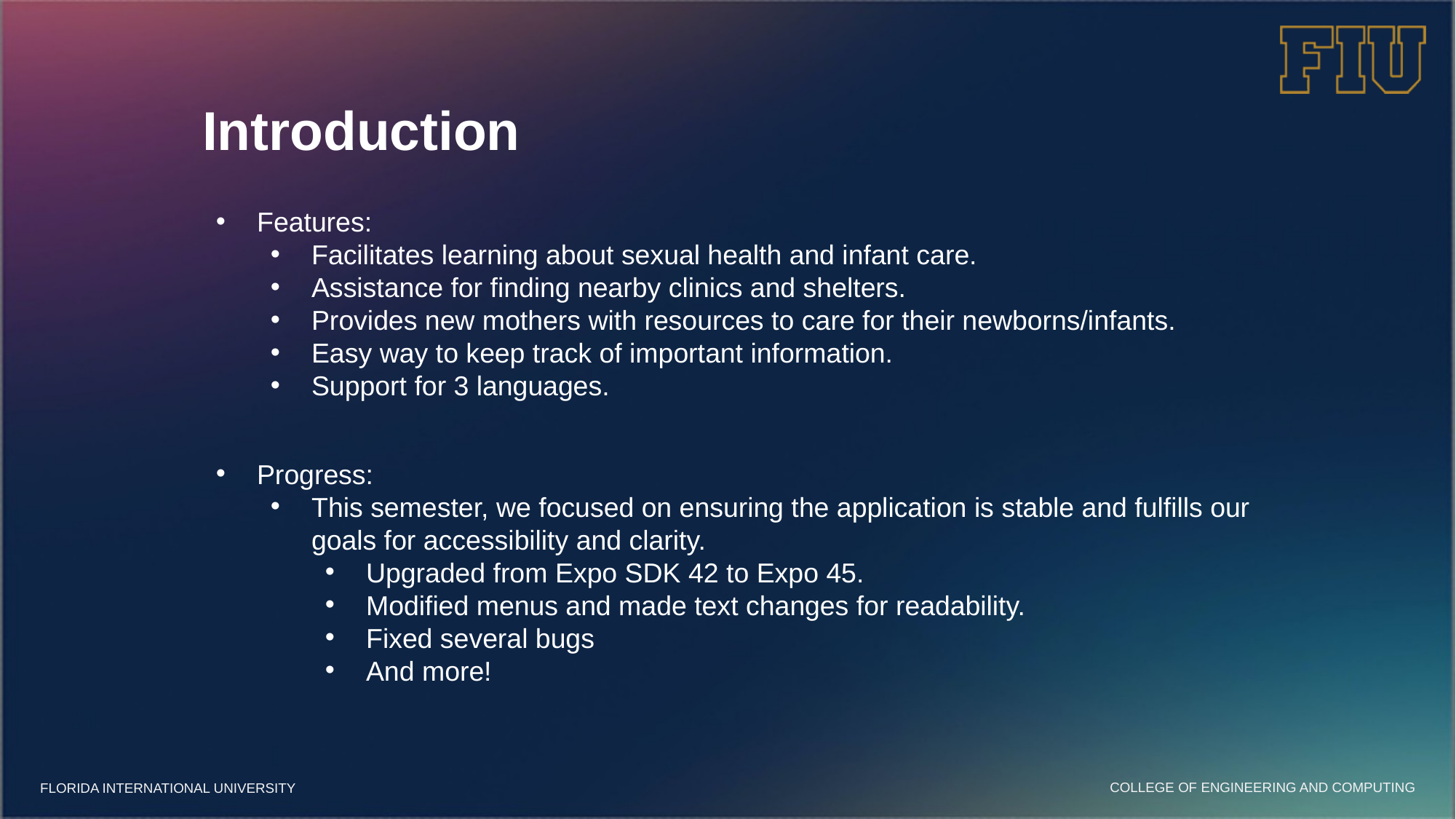

# Introduction
Features:
Facilitates learning about sexual health and infant care.
Assistance for finding nearby clinics and shelters.
Provides new mothers with resources to care for their newborns/infants.
Easy way to keep track of important information.
Support for 3 languages.

Progress:
This semester, we focused on ensuring the application is stable and fulfills our goals for accessibility and clarity.
Upgraded from Expo SDK 42 to Expo 45.
Modified menus and made text changes for readability.
Fixed several bugs
And more!